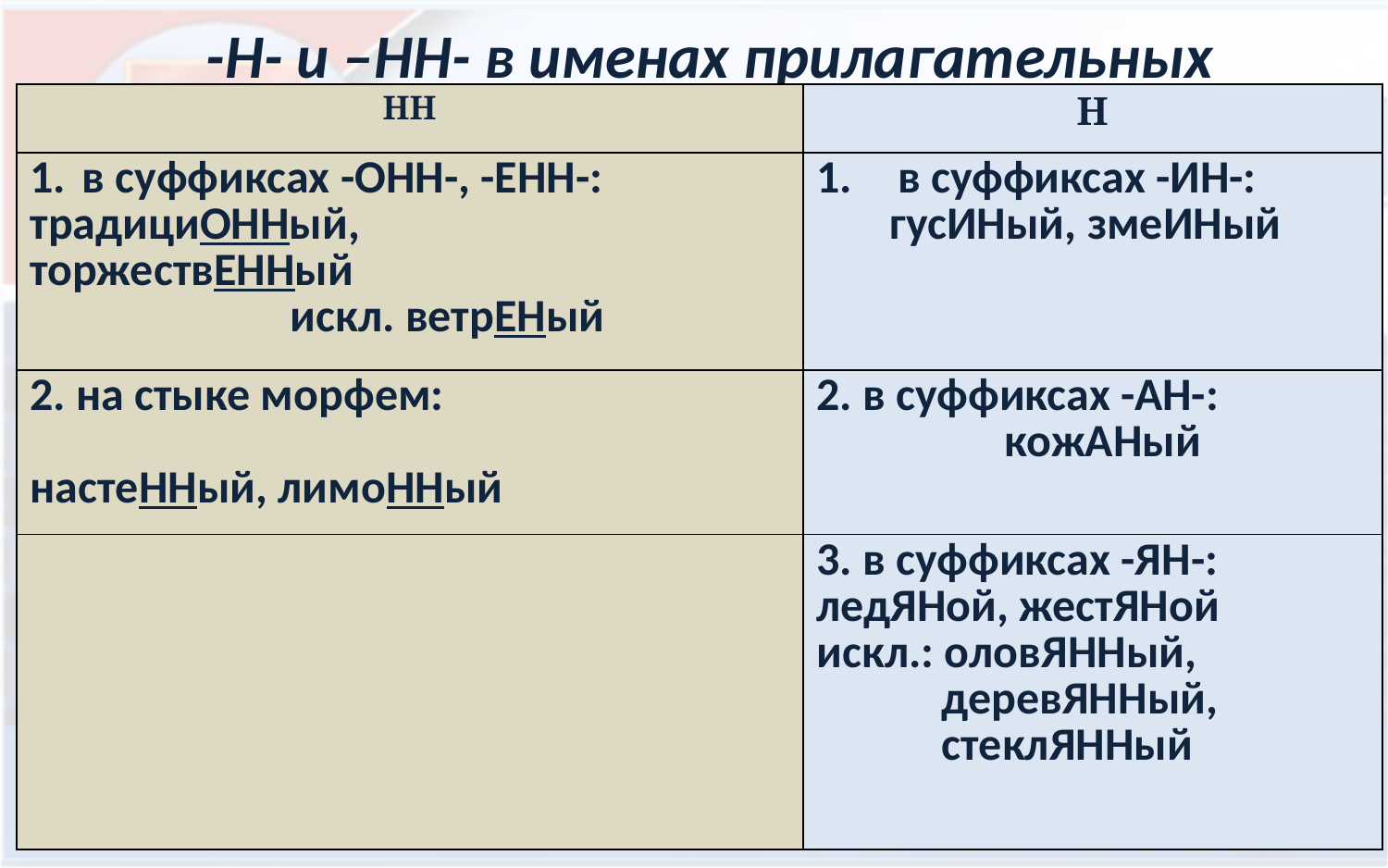

# -Н- и –НН- в именах прилагательных
| НН | Н |
| --- | --- |
| в суффиксах -ОНН-, -ЕНН-: традициОННый, торжествЕННый искл. ветрЕНый | в суффиксах -ИН-: гусИНый, змеИНый |
| 2. на стыке морфем: настеННый, лимоННый | 2. в суффиксах -АН-: кожАНый |
|  | 3. в суффиксах -ЯН-: ледЯНой, жестЯНой искл.: оловЯННый, деревЯННый, стеклЯННый |